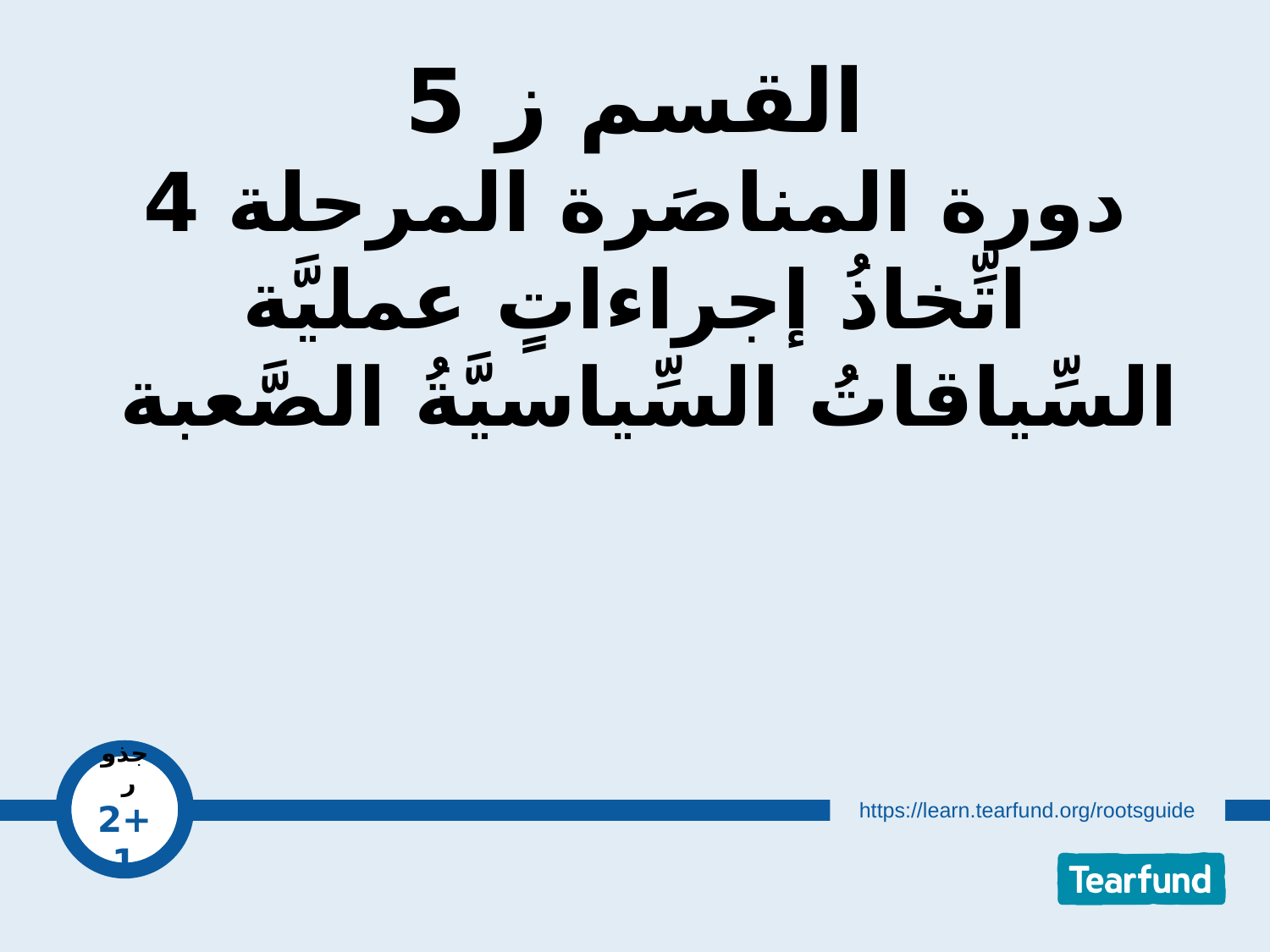

# القسم ز 5 دورة المناصَرة المرحلة 4 اتِّخاذُ إجراءاتٍ عمليَّة السِّياقاتُ السِّياسيَّةُ الصَّعبة